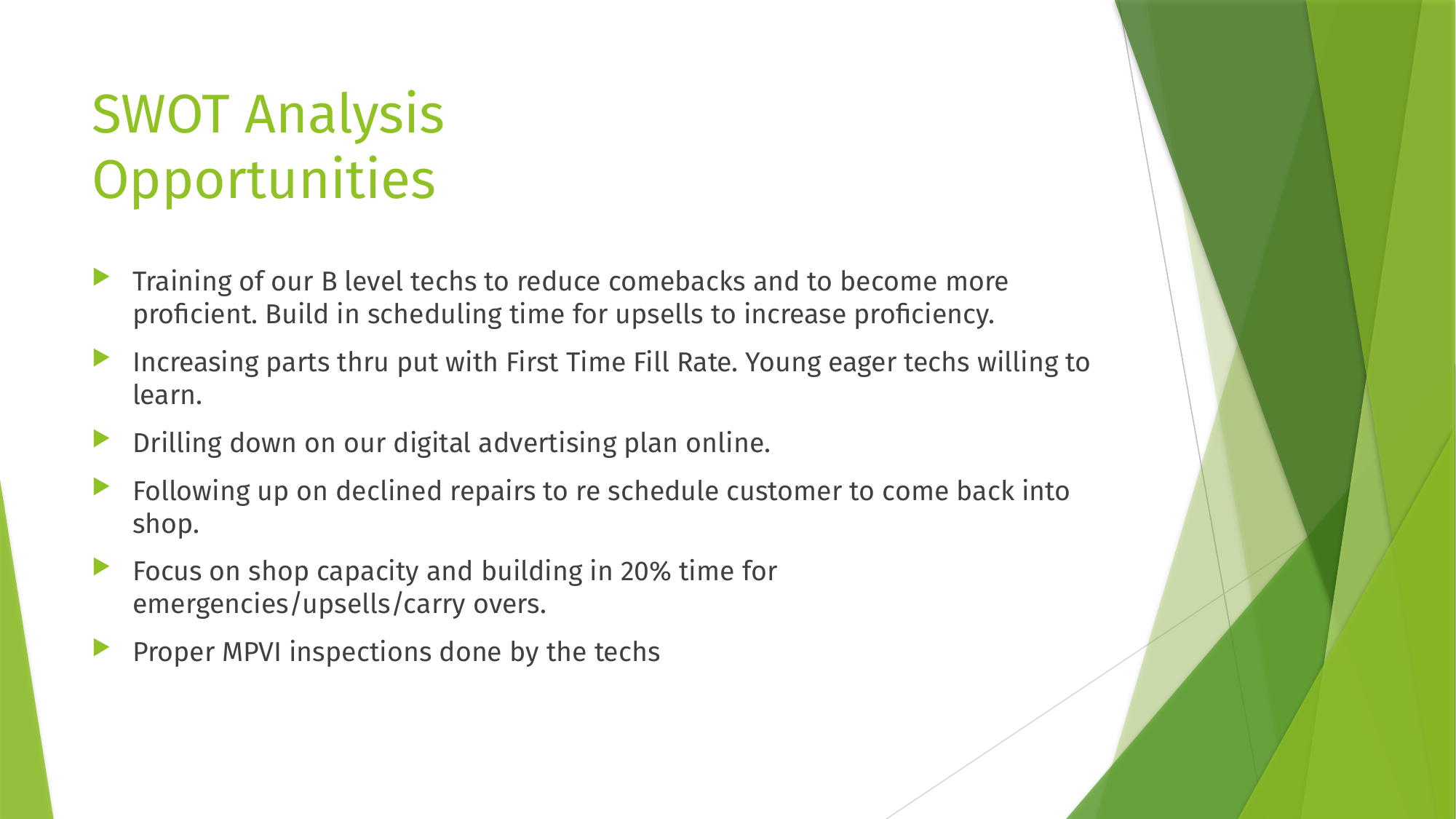

# SWOT Analysis Opportunities
Training of our B level techs to reduce comebacks and to become more proficient. Build in scheduling time for upsells to increase proficiency.
Increasing parts thru put with First Time Fill Rate. Young eager techs willing to learn.
Drilling down on our digital advertising plan online.
Following up on declined repairs to re schedule customer to come back into shop.
Focus on shop capacity and building in 20% time for emergencies/upsells/carry overs.
Proper MPVI inspections done by the techs